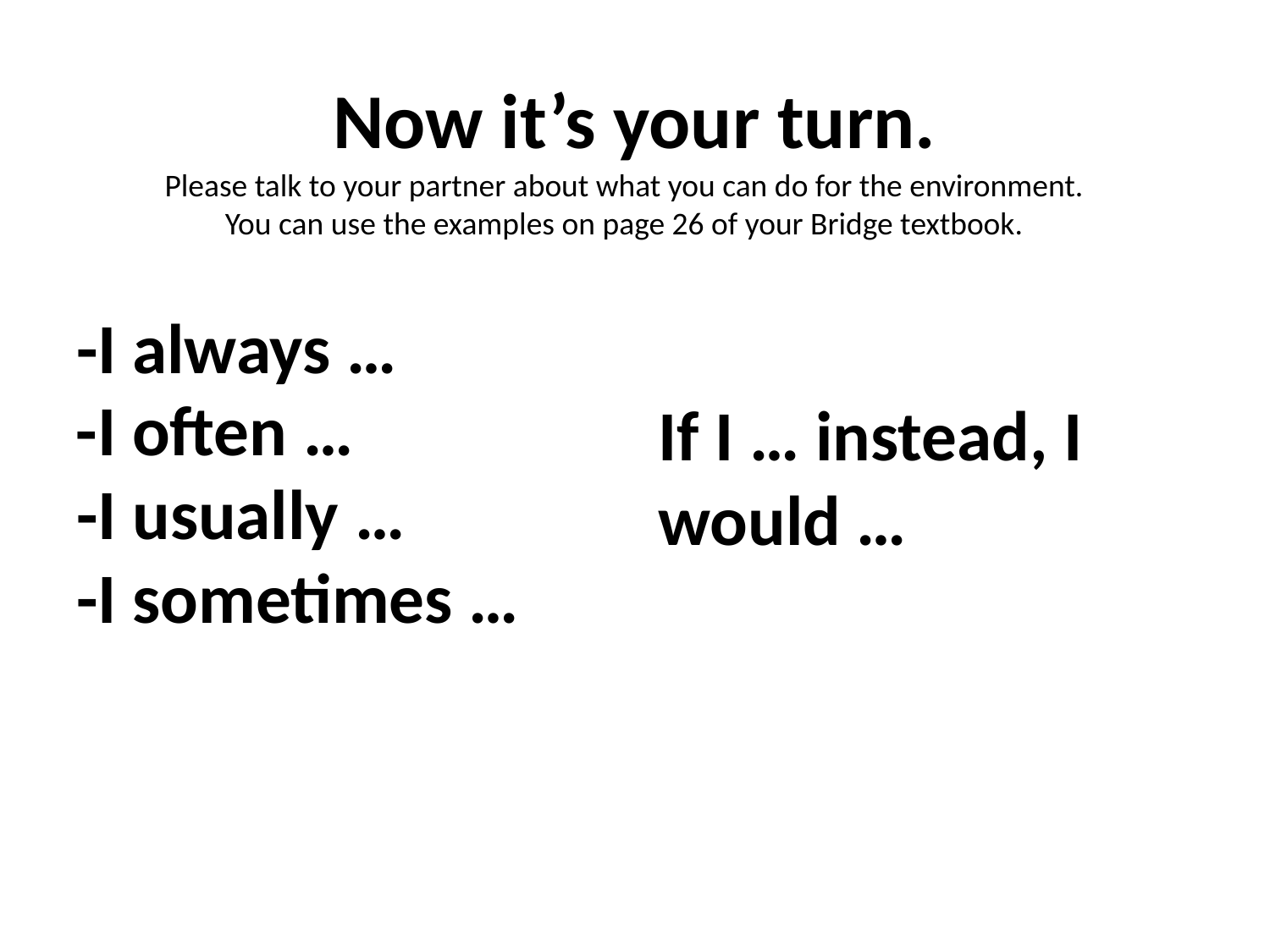

# Now it’s your turn.
Please talk to your partner about what you can do for the environment.
You can use the examples on page 26 of your Bridge textbook.

-I always …
-I often …
If I … instead, I would …
-I usually …
-I sometimes …